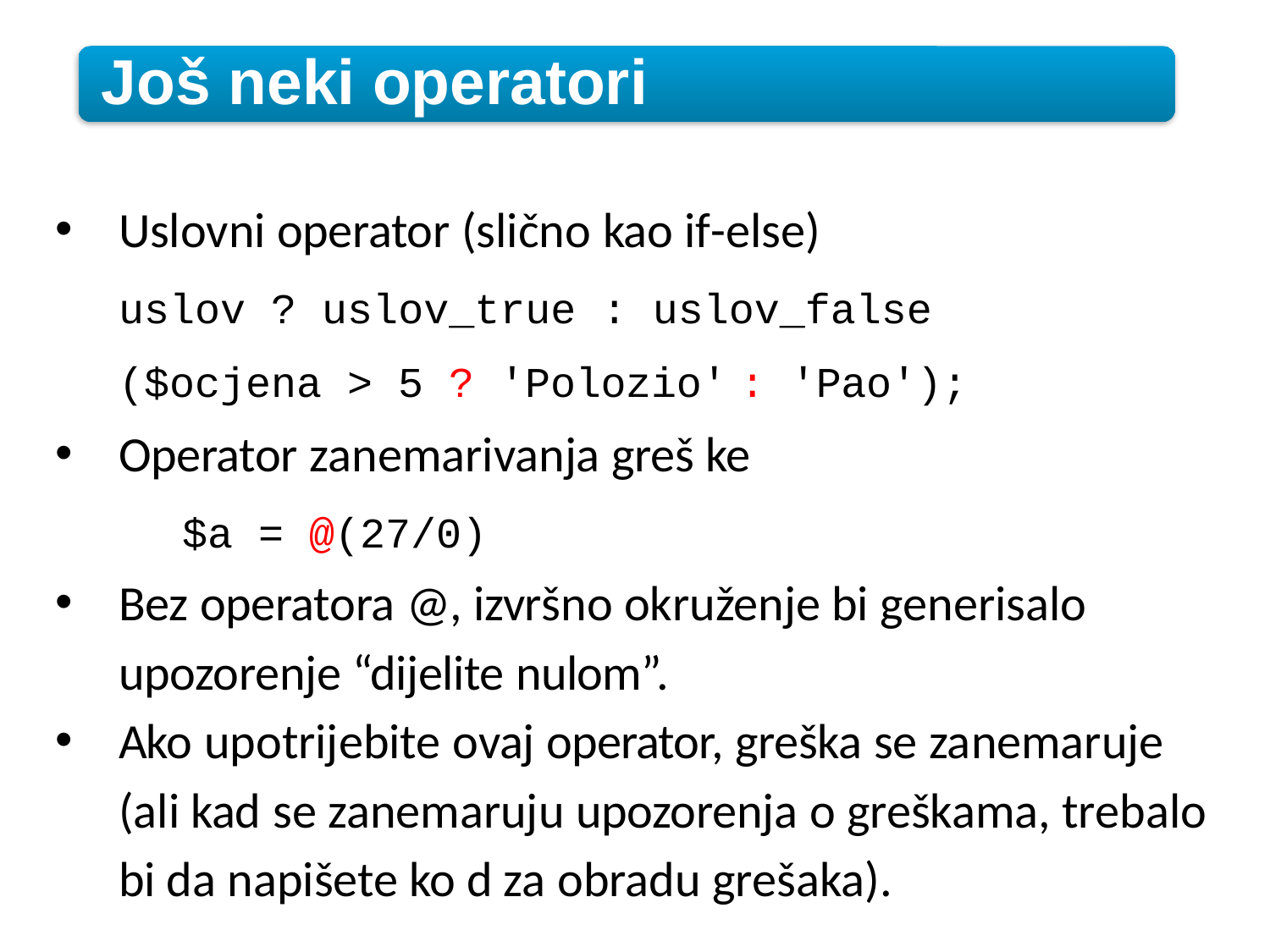

Još neki operatori
Uslovni operator (slično kao if-else)
uslov ? uslov_true : uslov_false
($ocjena > 5 ? 'Polozio': 'Pao');
Operator zanemarivanja greš ke
	$a = @(27/0)
Bez operatora @, izvršno okruženje bi generisalo upozorenje “dijelite nulom”.
Ako upotrijebite ovaj operator, greška se zanemaruje (ali kad se zanemaruju upozorenja o greškama, trebalo bi da napišete ko d za obradu grešaka).